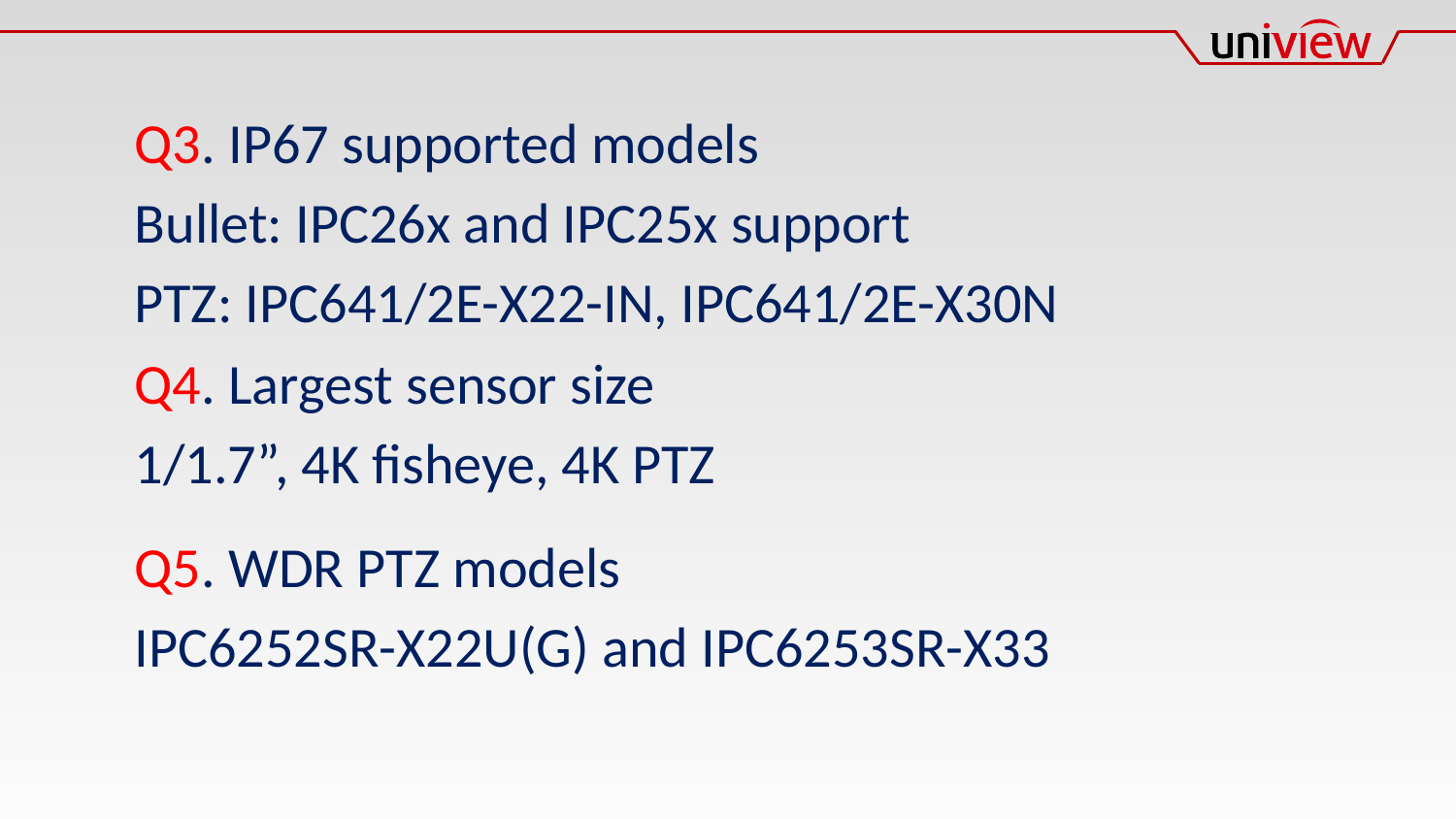

Q3. IP67 supported models
Bullet: IPC26x and IPC25x support
PTZ: IPC641/2E-X22-IN, IPC641/2E-X30N

Q4. Largest sensor size
1/1.7”, 4K fisheye, 4K PTZ
Q5. WDR PTZ models
IPC6252SR-X22U(G) and IPC6253SR-X33